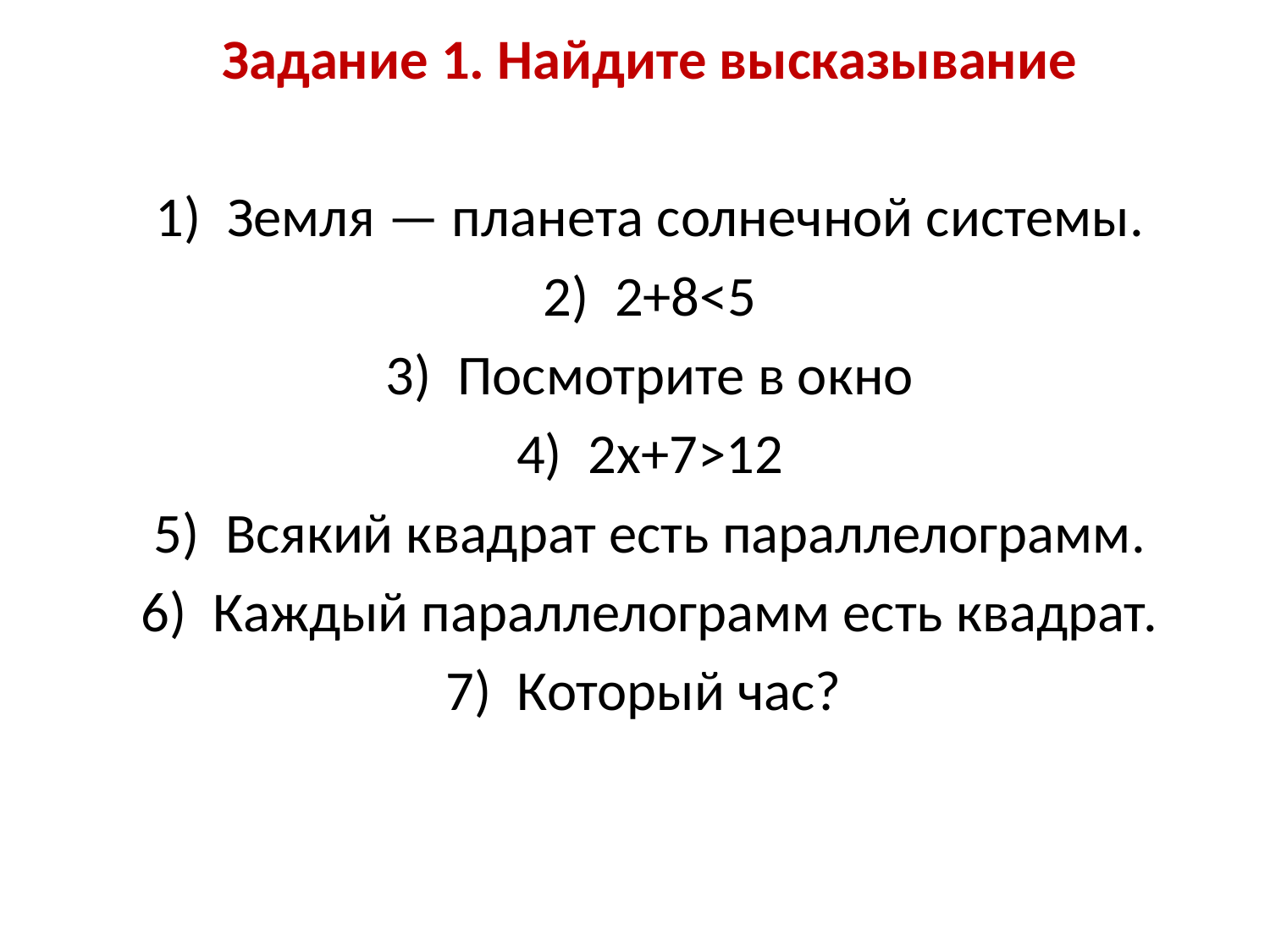

Задание 1. Найдите высказывание

Земля — планета солнечной системы.
2+8<5
Посмотрите в окно
2x+7>12
Всякий квадрат есть параллелограмм.
Каждый параллелограмм есть квадрат.
Который час?